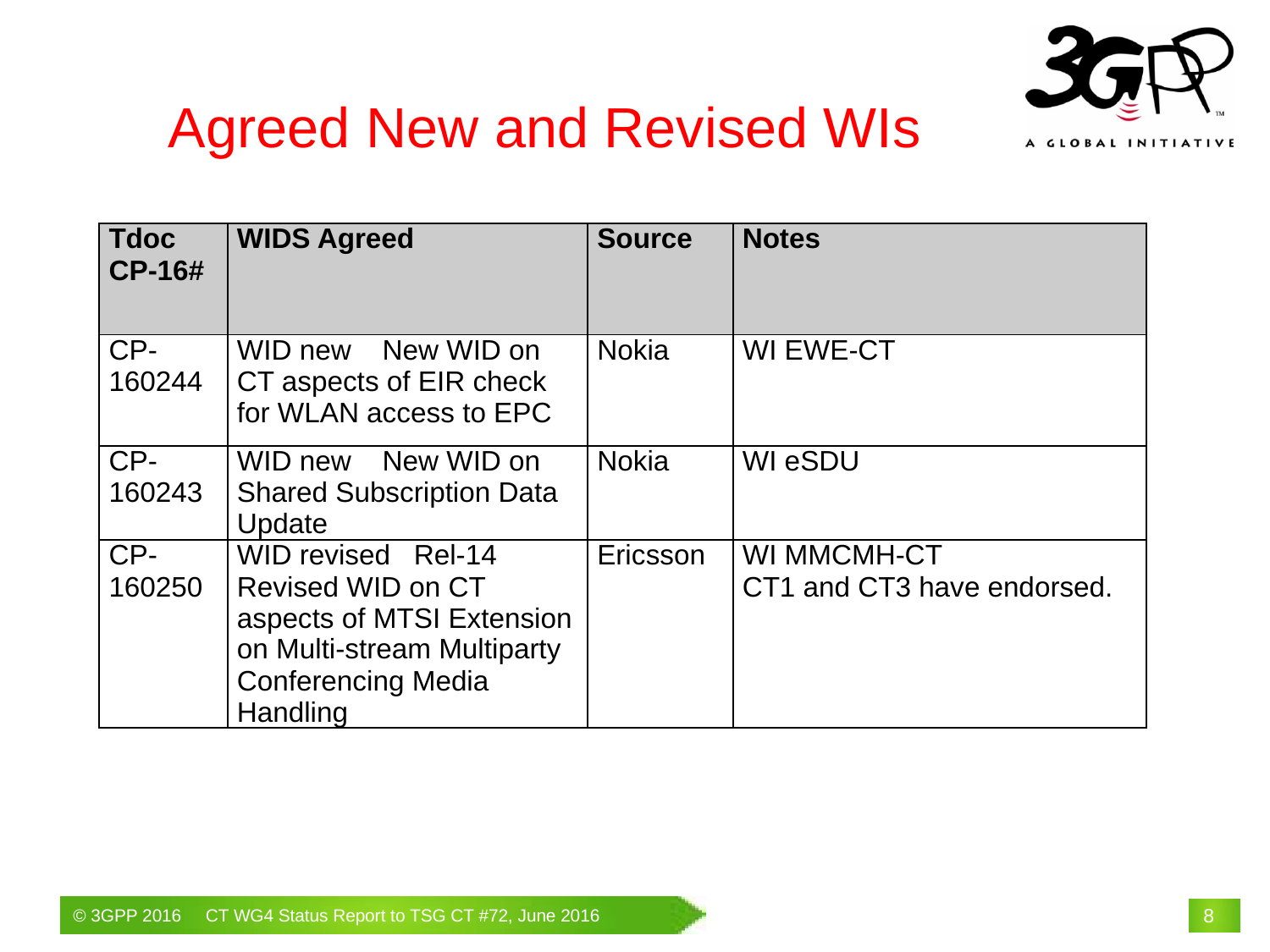

# Agreed New and Revised WIs
| Tdoc CP-16# | WIDS Agreed | Source | Notes |
| --- | --- | --- | --- |
| CP-160244 | WID new New WID on CT aspects of EIR check for WLAN access to EPC | Nokia | WI EWE-CT |
| CP-160243 | WID new New WID on Shared Subscription Data Update | Nokia | WI eSDU |
| CP-160250 | WID revised Rel-14 Revised WID on CT aspects of MTSI Extension on Multi-stream Multiparty Conferencing Media Handling | Ericsson | WI MMCMH-CT CT1 and CT3 have endorsed. |